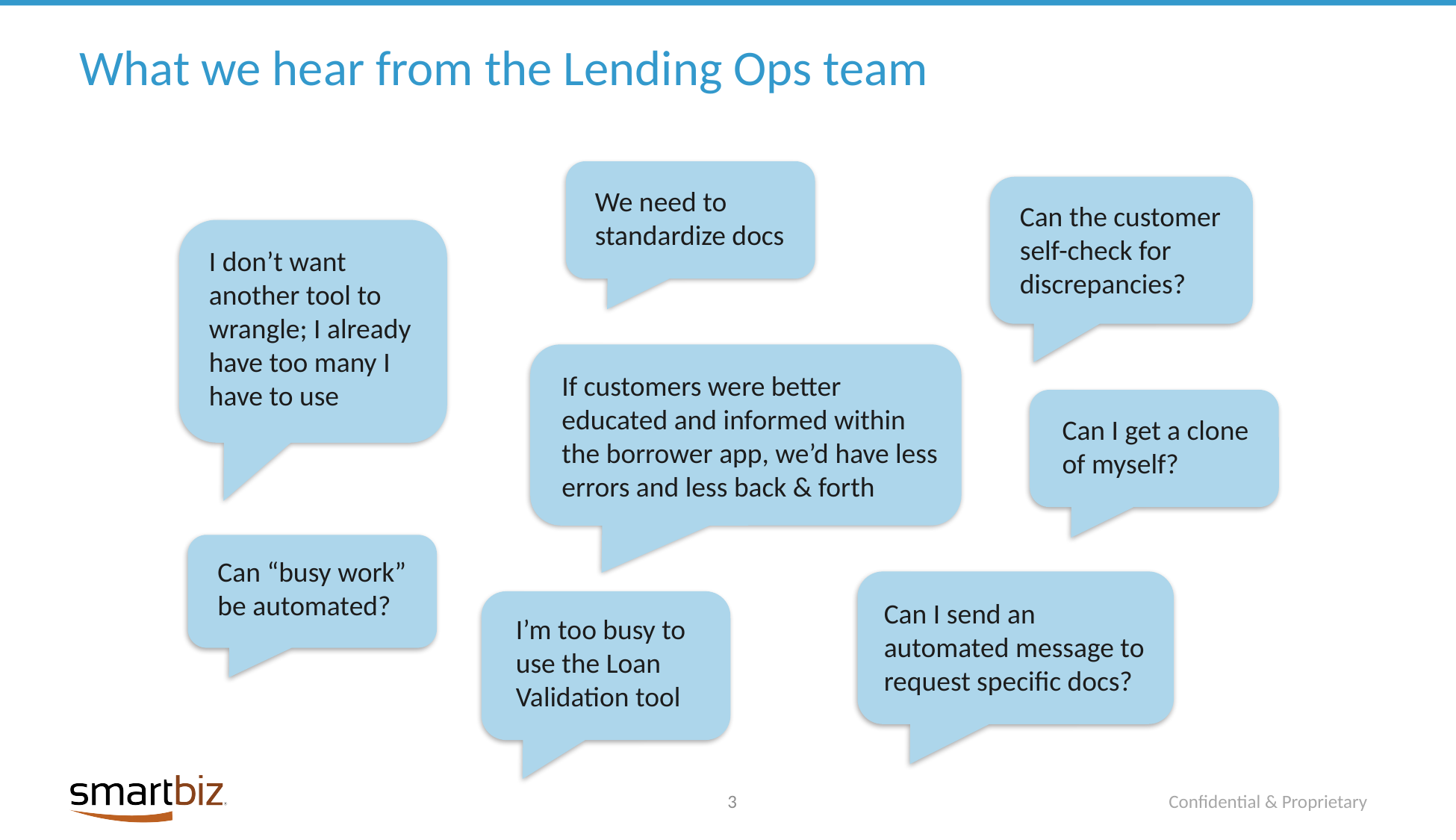

# What we hear from the Lending Ops team

We need to standardize docs

Can the customer self-check for discrepancies?

I don’t want another tool to wrangle; I already have too many I have to use

If customers were better educated and informed within the borrower app, we’d have less errors and less back & forth

Can I get a clone of myself?

Can “busy work” be automated?

Can I send an automated message to request specific docs?

I’m too busy to use the Loan Validation tool
3
Confidential & Proprietary